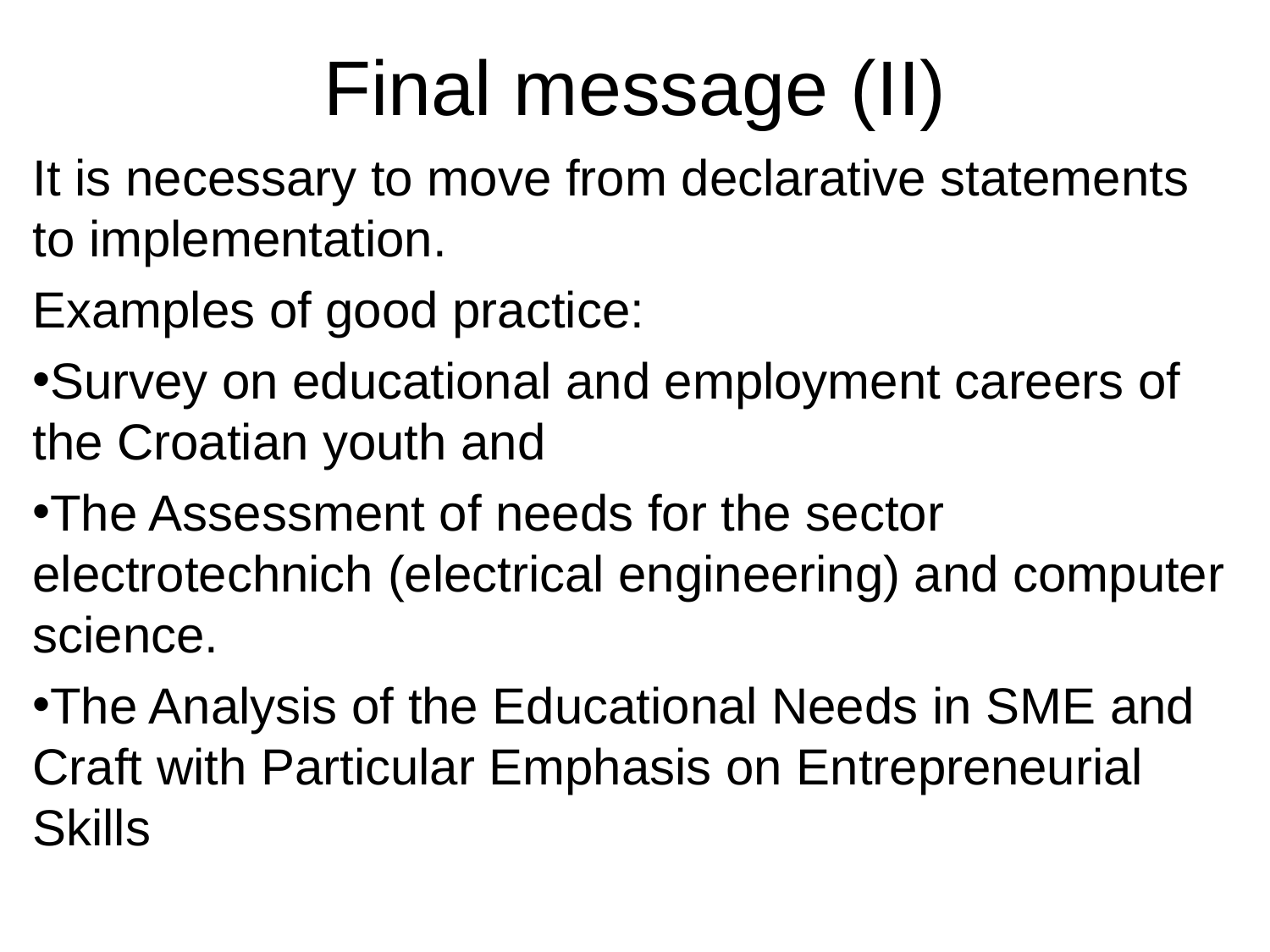

# Final message (II)
It is necessary to move from declarative statements to implementation.
Examples of good practice:
 Survey on educational and employment careers of the Croatian youth and
 The Assessment of needs for the sector electrotechnich (electrical engineering) and computer science.
 The Analysis of the Educational Needs in SME and Craft with Particular Emphasis on Entrepreneurial Skills